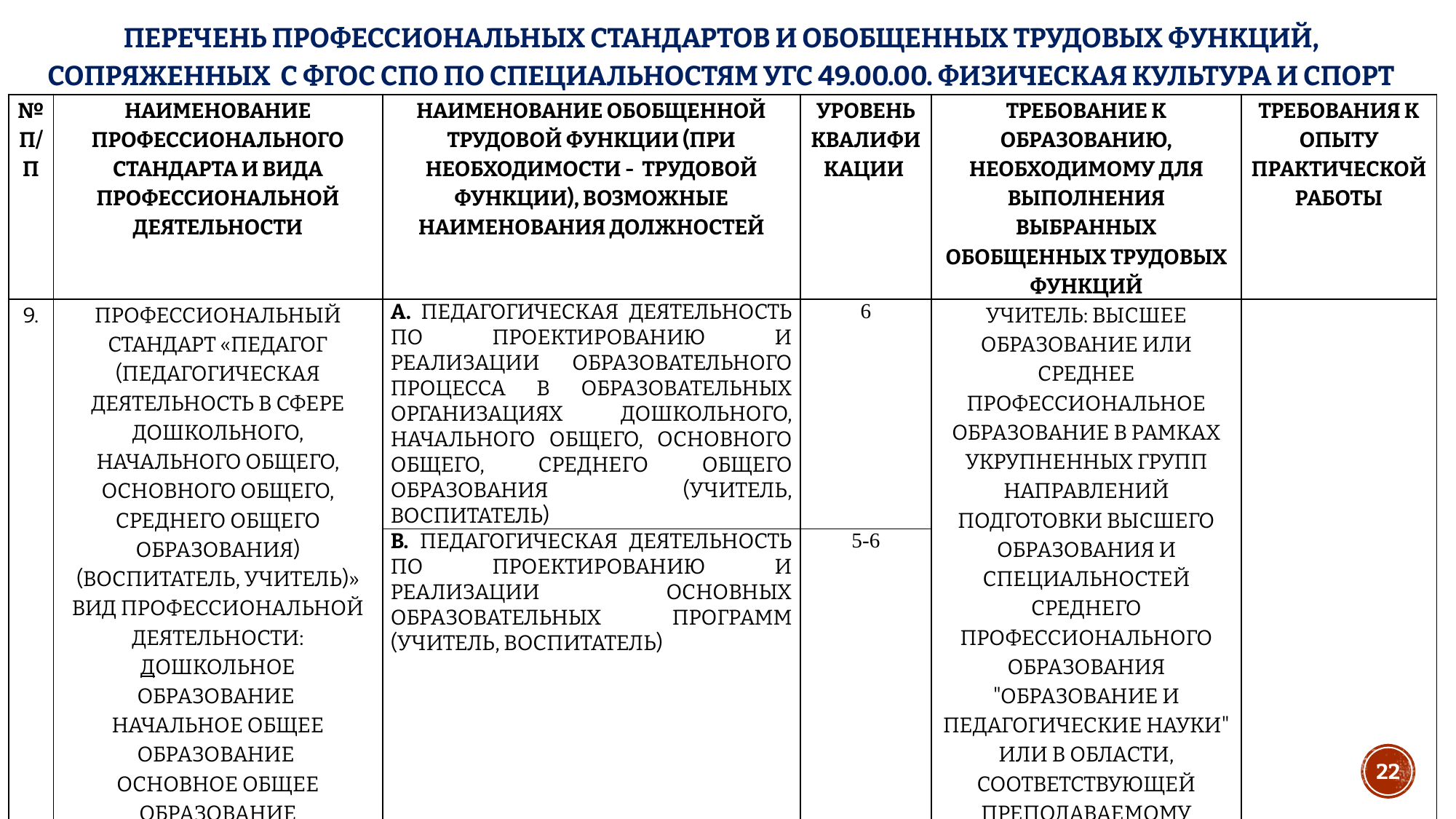

# Перечень профессиональных стандартов и обобщенных трудовых функций, сопряженных  с ФГОС СПО по специальностям УГС 49.00.00. Физическая культура и спорт
| № п/п | Наименование профессионального стандарта и вида профессиональной деятельности | Наименование обобщенной трудовой функции (при необходимости - трудовой функции), возможные наименования должностей | Уровень квалификации | Требование к образованию, необходимому для выполнения выбранных обобщенных трудовых функций | Требования к опыту практической работы |
| --- | --- | --- | --- | --- | --- |
| 9. | Профессиональный стандарт «Педагог (педагогическая деятельность в сфере дошкольного, начального общего, основного общего, среднего общего образования) (воспитатель, учитель)» Вид профессиональной деятельности: Дошкольное образование Начальное общее образование Основное общее образование Среднее общее образование | А. Педагогическая деятельность по проектированию и реализации образовательного процесса в образовательных организациях дошкольного, начального общего, основного общего, среднего общего образования (учитель, воспитатель) | 6 | Учитель: высшее образование или среднее профессиональное образование в рамках укрупненных групп направлений подготовки высшего образования и специальностей среднего профессионального образования "Образование и педагогические науки" или в области, соответствующей преподаваемому предмету |  |
|  |  | В. Педагогическая деятельность по проектированию и реализации основных образовательных программ (учитель, воспитатель) | 5-6 |  |  |
22